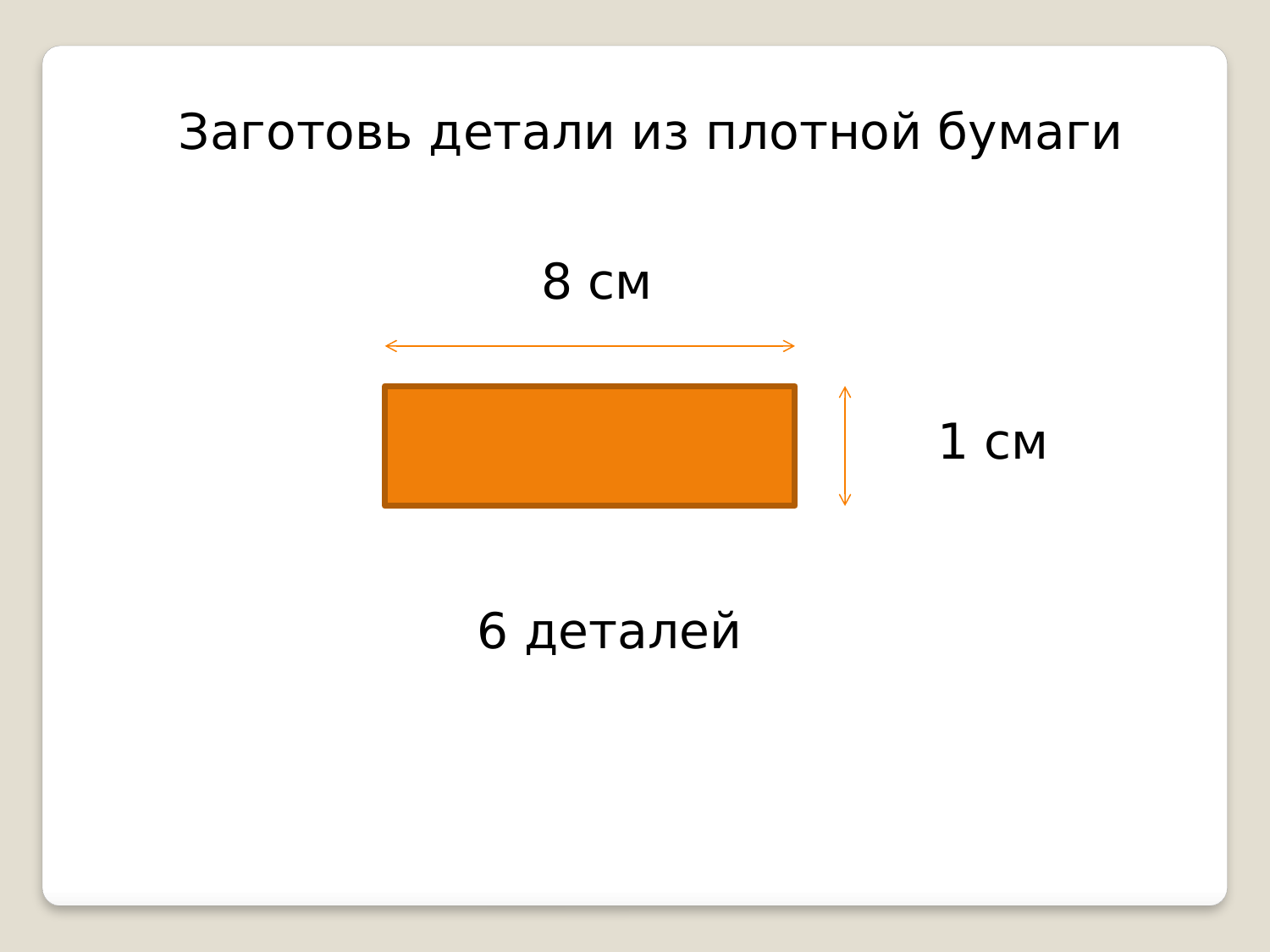

Заготовь детали из плотной бумаги
     8 см

1 см
  6 деталей